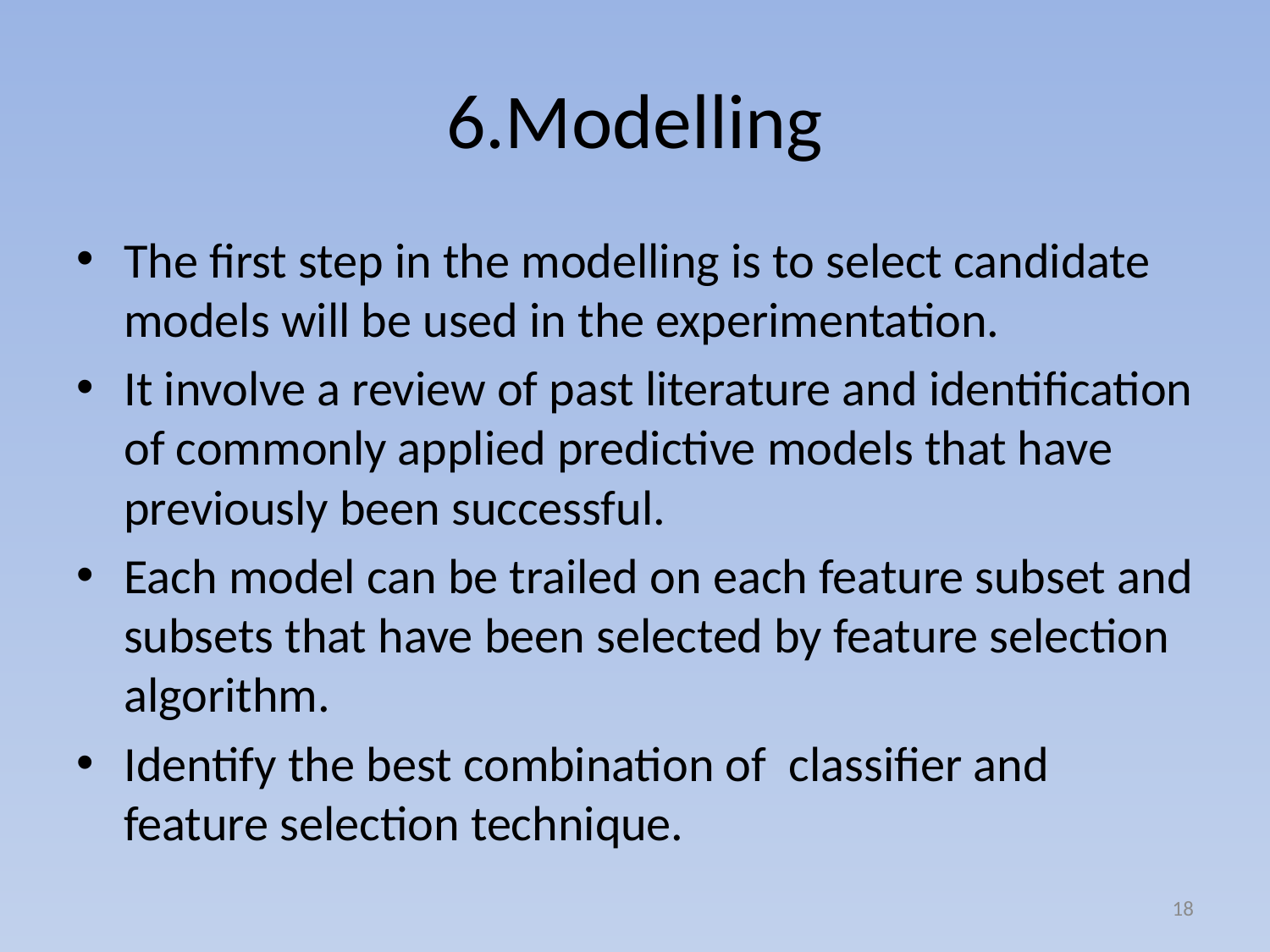

# 6.Modelling
The first step in the modelling is to select candidate models will be used in the experimentation.
It involve a review of past literature and identification of commonly applied predictive models that have previously been successful.
Each model can be trailed on each feature subset and subsets that have been selected by feature selection algorithm.
Identify the best combination of  classifier and feature selection technique.
18